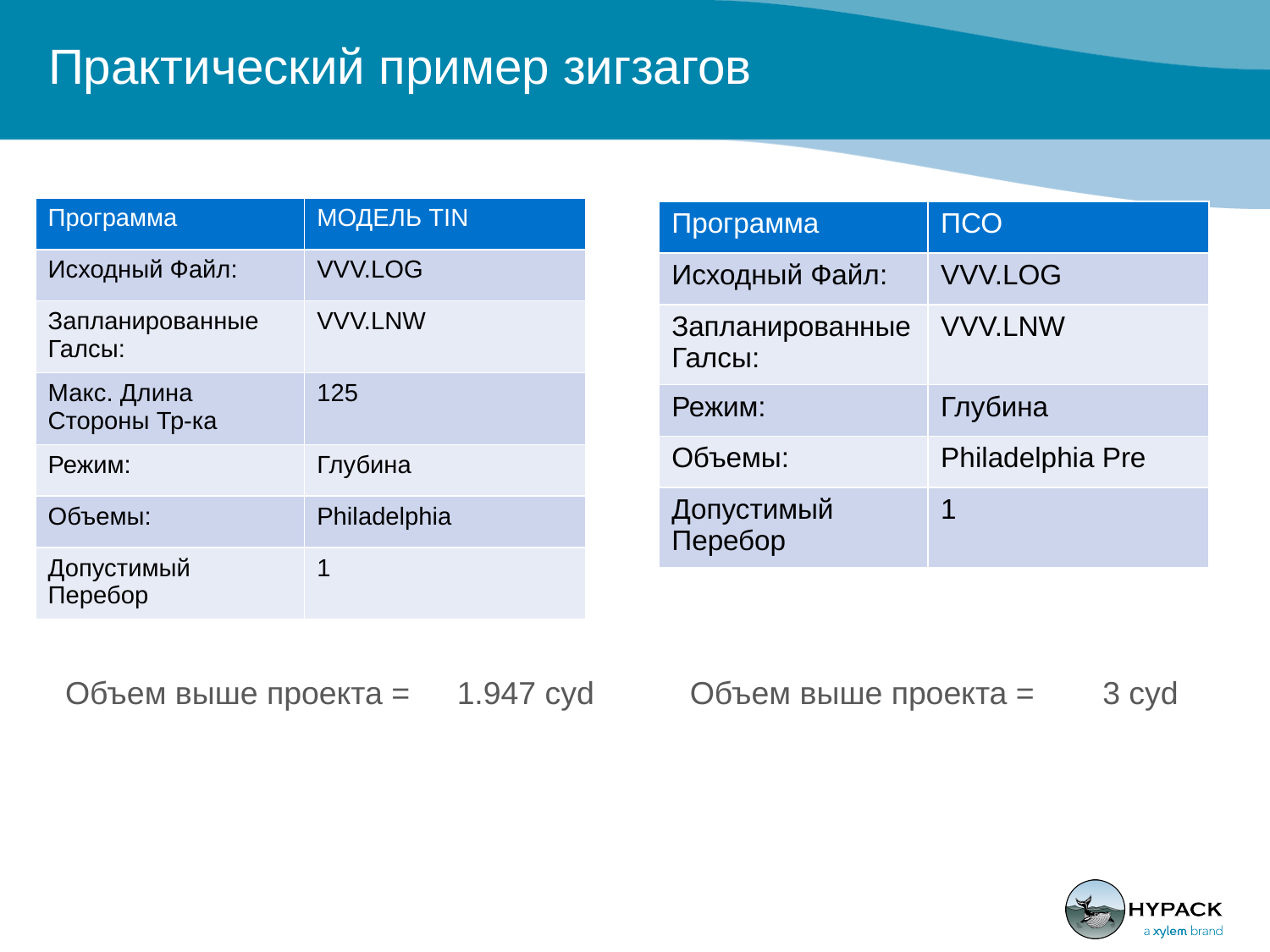

# Практический пример зигзагов
| Программа | МОДЕЛЬ TIN |
| --- | --- |
| Исходный Файл: | VVV.LOG |
| Запланированные Галсы: | VVV.LNW |
| Макс. Длина Стороны Тр-ка | 125 |
| Режим: | Глубина |
| Объемы: | Philadelphia |
| Допустимый Перебор | 1 |
| Программа | ПСО |
| --- | --- |
| Исходный Файл: | VVV.LOG |
| Запланированные Галсы: | VVV.LNW |
| Режим: | Глубина |
| Объемы: | Philadelphia Pre |
| Допустимый Перебор | 1 |
Объем выше проекта =
1.947 cyd
Объем выше проекта =
3 cyd